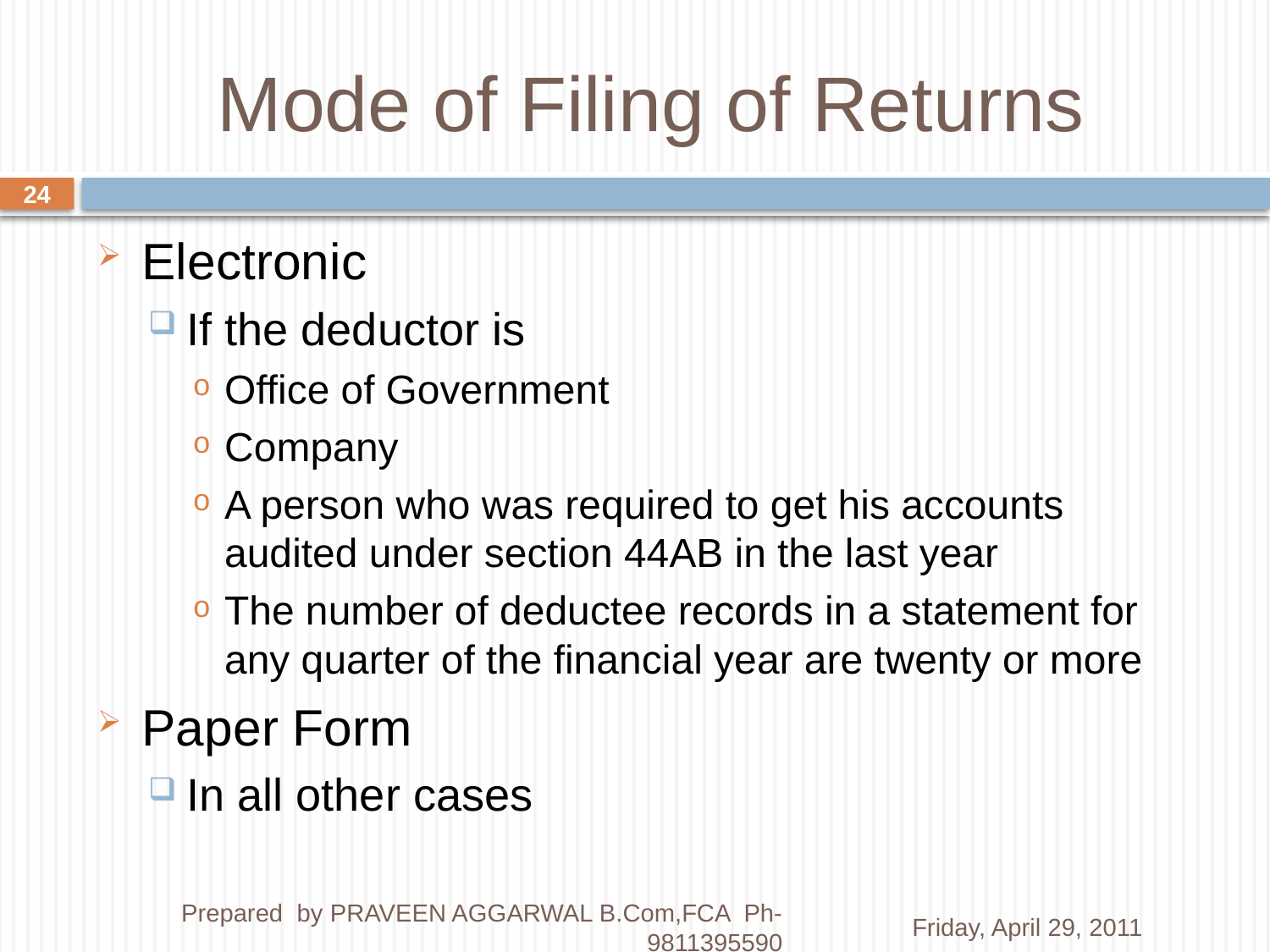

# Mode of Filing of Returns
24
Electronic
If the deductor is
Office of Government
Company
A person who was required to get his accounts audited under section 44AB in the last year
The number of deductee records in a statement for any quarter of the financial year are twenty or more
Paper Form
In all other cases
Prepared  by PRAVEEN AGGARWAL B.Com,FCA  Ph-9811395590
Friday, April 29, 2011